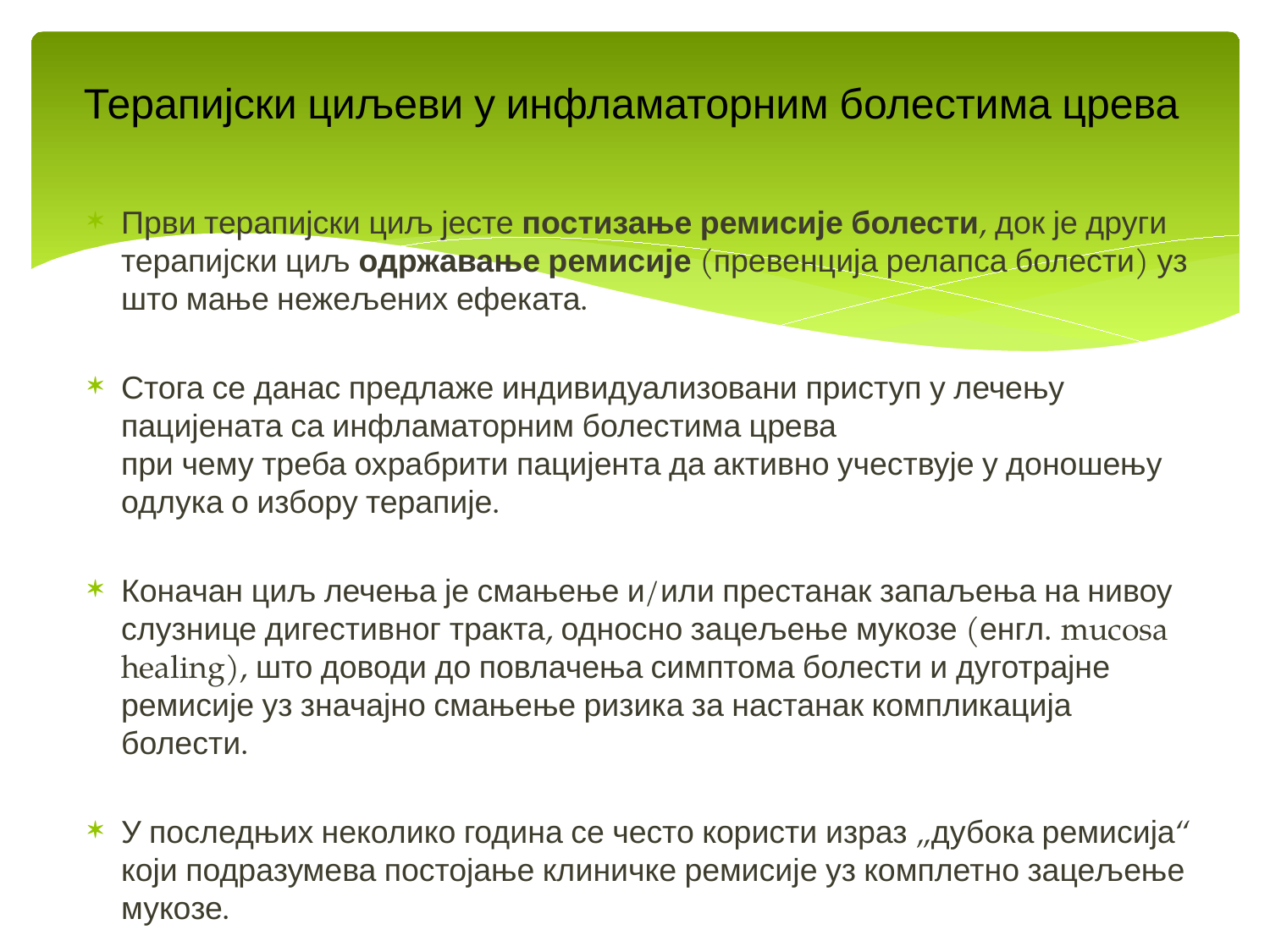

# Терапијски циљеви у инфламаторним болестима црева
Први терапијски циљ јесте постизање ремисије болести, док је други терапијски циљ одржавање ремисије (превенција релапса болести) уз што мање нежељених ефеката.

Стога се данас предлаже индивидуализовани приступ у лечењу пацијената са инфламаторним болестима црева
при чему треба охрабрити пацијента да активно учествује у доношењу одлука о избору терапије.

Коначан циљ лечења је смањење и/или престанак запаљења на нивоу слузнице дигестивног тракта, односно зацељење мукозе (енгл. mucosa healing), што доводи до повлачења симптома болести и дуготрајне ремисије уз значајно смањење ризика за настанак компликација болести.

У последњих неколико година се често користи израз „дубока ремисија“ који подразумева постојање клиничке ремисије уз комплетно зацељење мукозе.